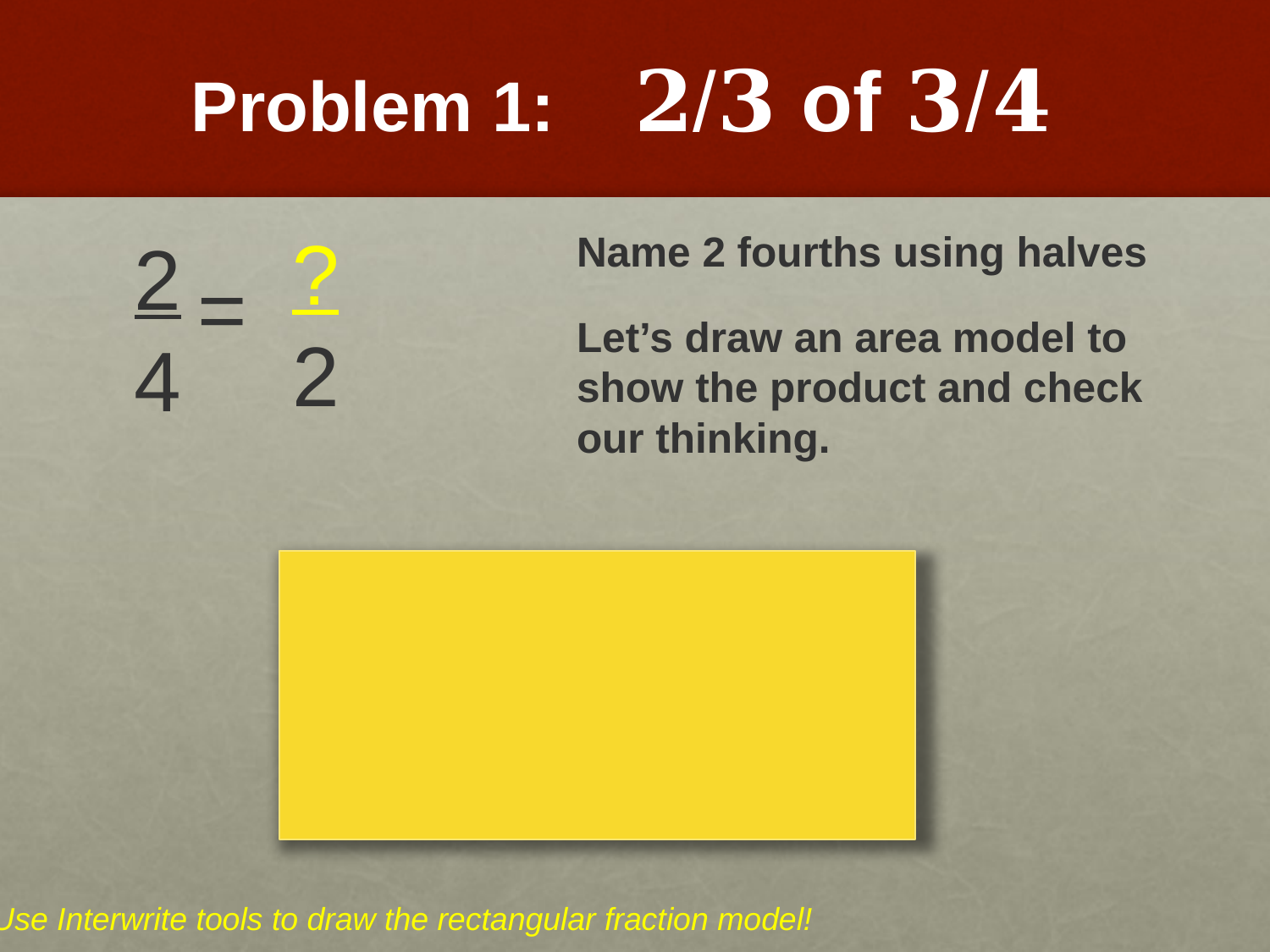

# Problem 1:    𝟐/𝟑 of 𝟑/𝟒
?
2
2
4
Name 2 fourths using halves
Let’s draw an area model to show the product and check our thinking.
=

Use Interwrite tools to draw the rectangular fraction model!